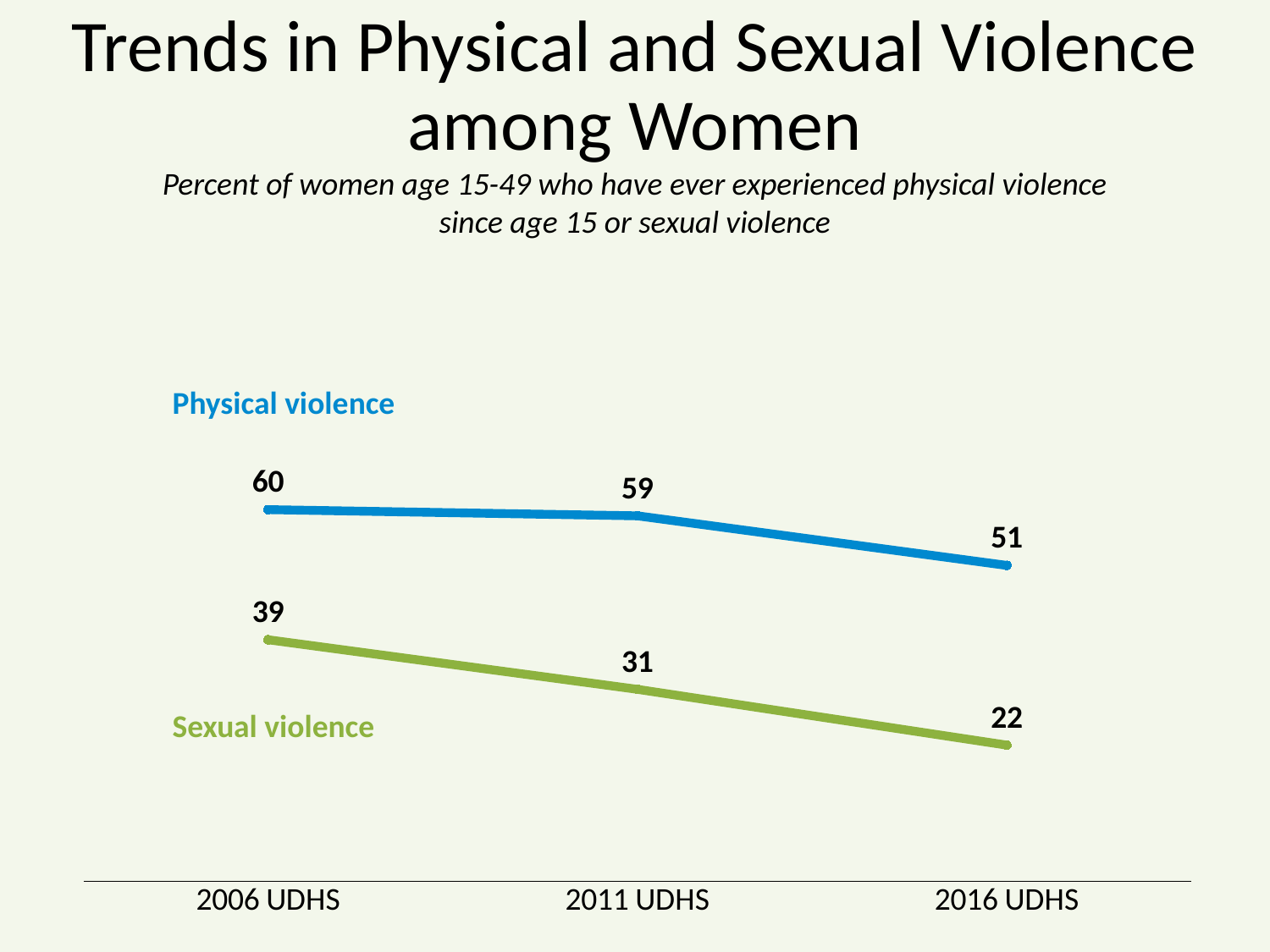

# Trends in Physical and Sexual Violence among Women
Percent of women age 15-49 who have ever experienced physical violence
since age 15 or sexual violence

### Chart

| Category | Physical violence | Sexual violence |
|---|---|---|
| 2006 UDHS | 60.0 | 39.0 |
| 2011 UDHS | 59.0 | 31.0 |
| 2016 UDHS | 51.0 | 22.0 |
Physical violence
Sexual violence